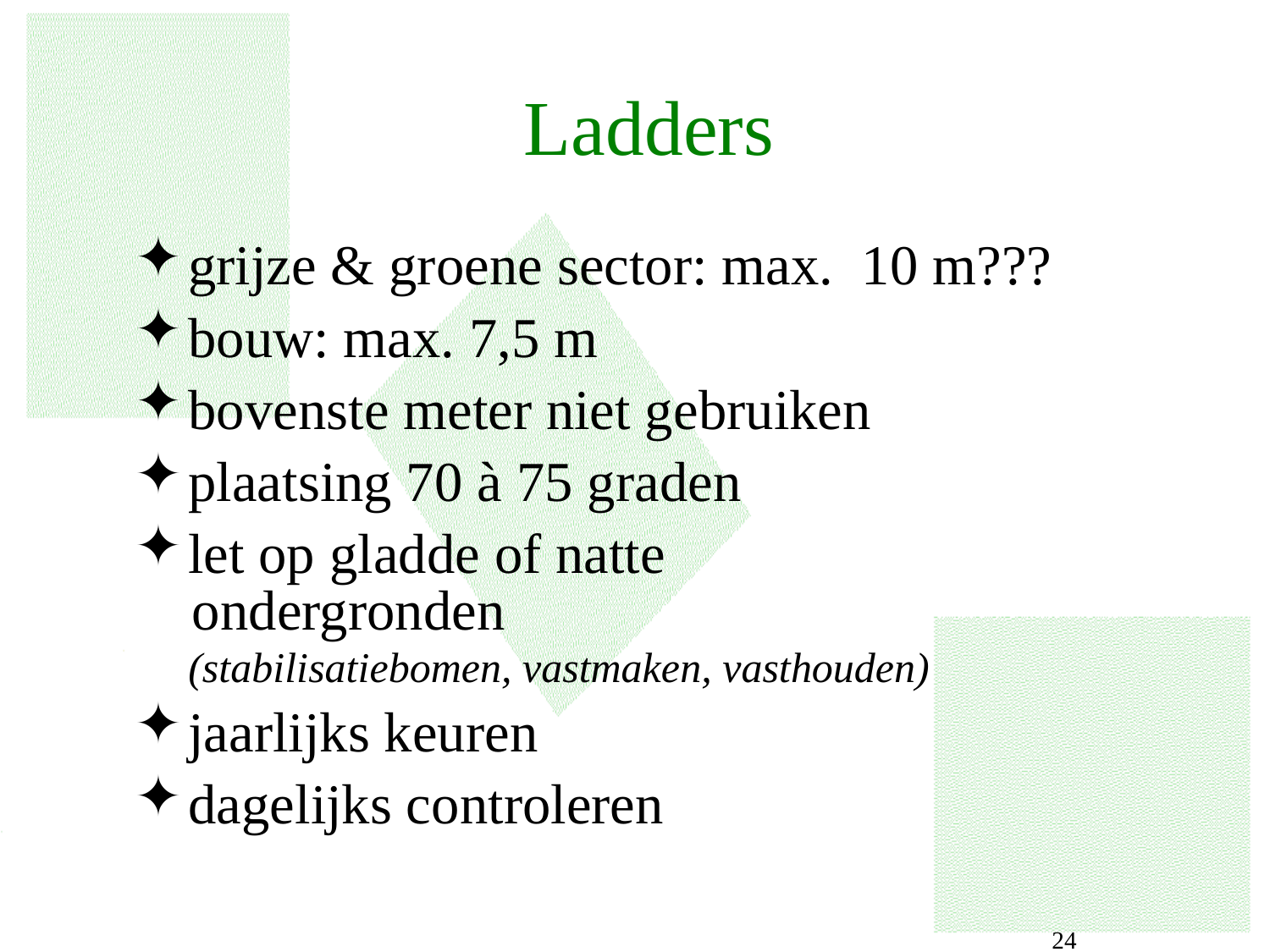

# Ladders
grijze & groene sector: max.  10 m???
bouw: max. 7,5 m
bovenste meter niet gebruiken
plaatsing 70 à 75 graden
let op gladde of natte
    ondergronden
	(stabilisatiebomen, vastmaken, vasthouden)
jaarlijks keuren
dagelijks controleren

                     24